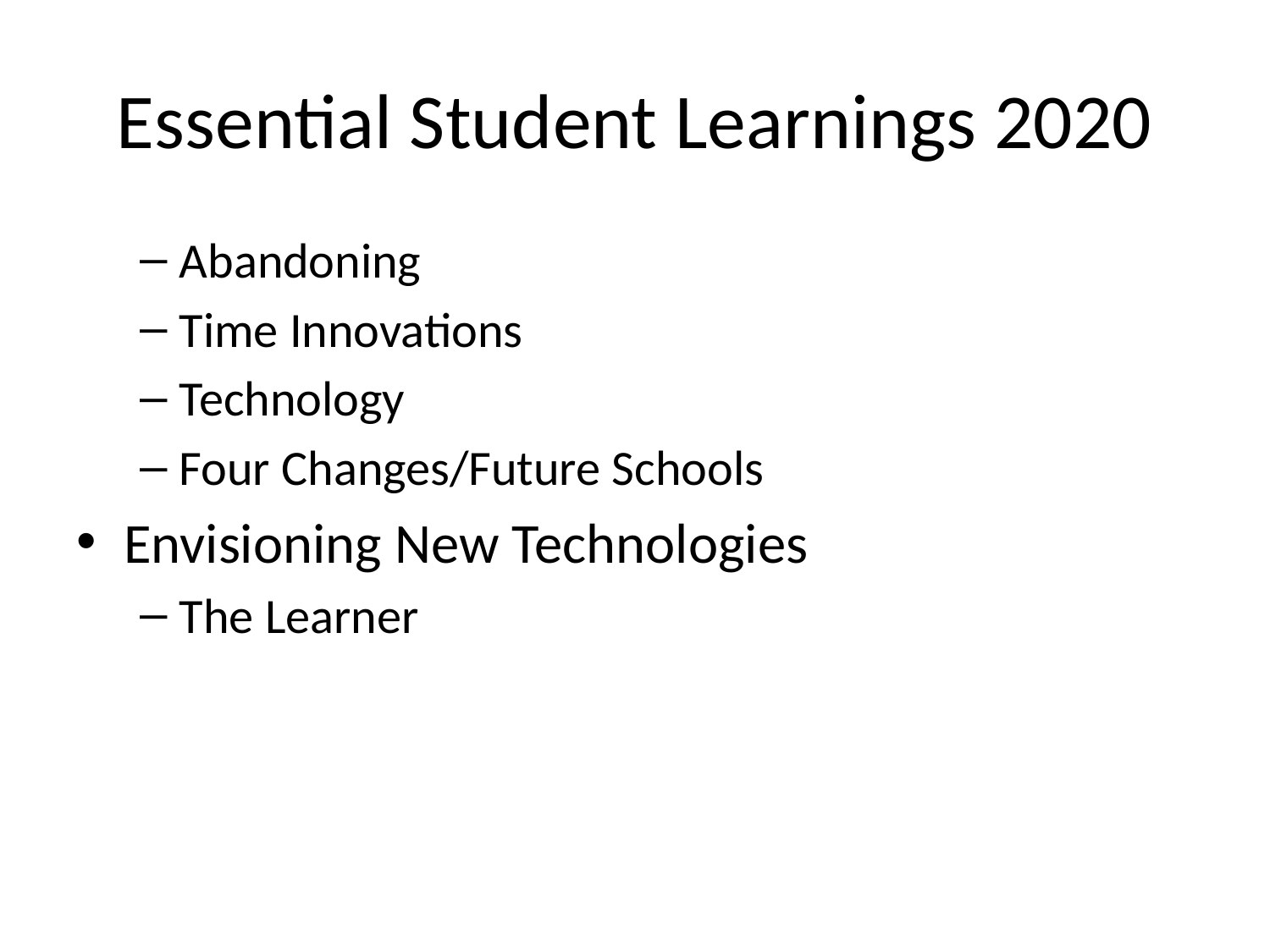

# Essential Student Learnings 2020
Abandoning
Time Innovations
Technology
Four Changes/Future Schools
Envisioning New Technologies
The Learner